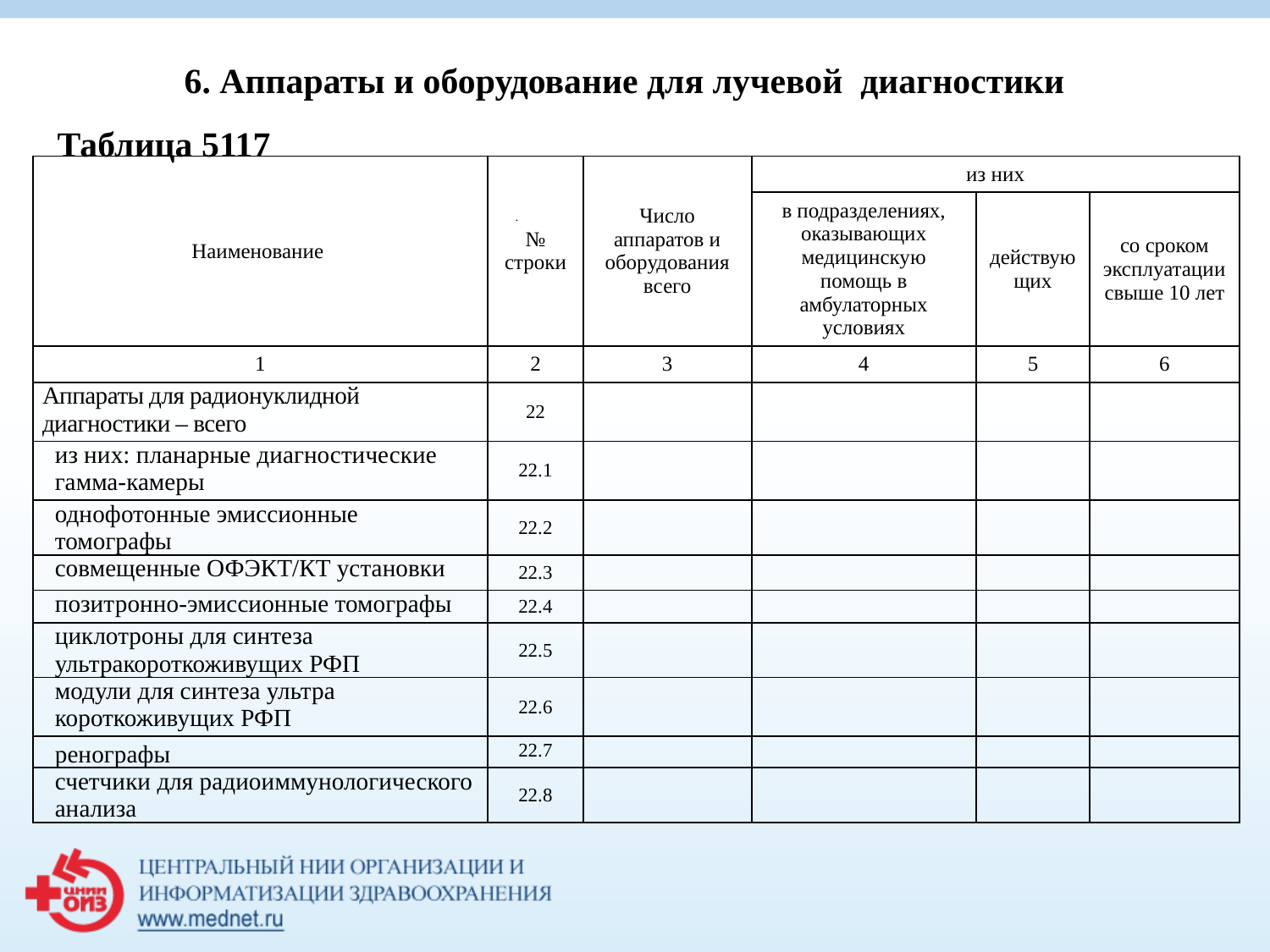

6. Аппараты и оборудование для лучевой  диагностики
Таблица 5117
| Наименование | № строки | Число аппаратов и оборудования всего | из них |  |  |
| --- | --- | --- | --- | --- | --- |
|  |  |  | в подразделениях, оказывающих медицинскую помощь в амбулаторных условиях | действующих | со сроком эксплуатации свыше 10 лет |
| 1 | 2 | 3 | 4 | 5 | 6 |
| Аппараты для радионуклидной диагностики – всего | 22 |  |  |  |  |
| из них: планарные диагностические гамма-камеры | 22.1 |  |  |  |  |
| однофотонные эмиссионные томографы | 22.2 |  |  |  |  |
| совмещенные ОФЭКТ/КТ установки | 22.3 |  |  |  |  |
| позитронно-эмиссионные томографы | 22.4 |  |  |  |  |
| циклотроны для синтеза ультракороткоживущих РФП | 22.5 |  |  |  |  |
| модули для синтеза ультра короткоживущих РФП | 22.6 |  |  |  |  |
| ренографы | 22.7 |  |  |  |  |
| счетчики для радиоиммунологического анализа | 22.8 |  |  |  |  |